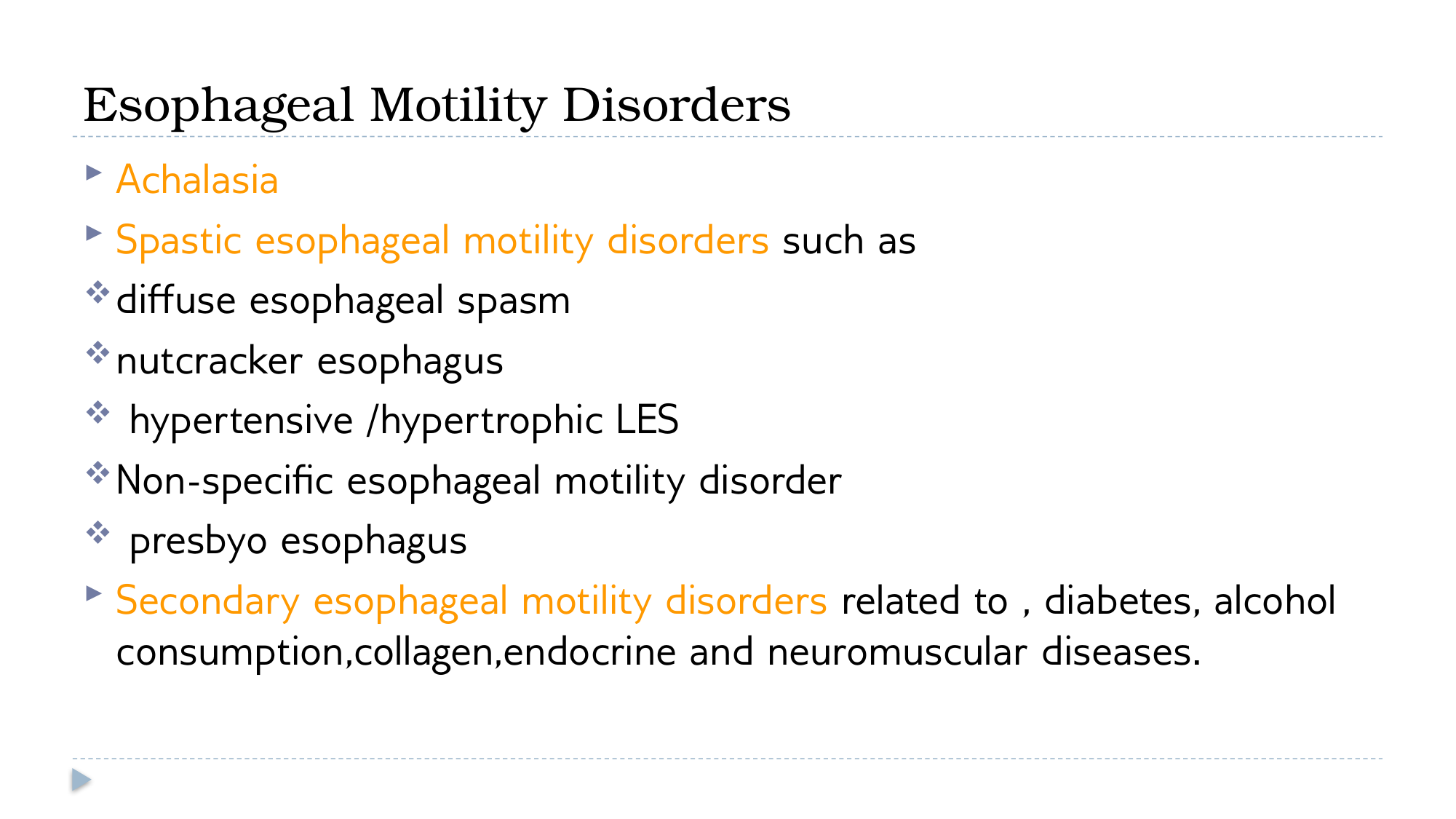

# Esophageal Motility Disorders
Achalasia
Spastic esophageal motility disorders such as
diffuse esophageal spasm
nutcracker esophagus
 hypertensive /hypertrophic LES
Non-specific esophageal motility disorder
 presbyo esophagus
Secondary esophageal motility disorders related to , diabetes, alcohol consumption,collagen,endocrine and neuromuscular diseases.